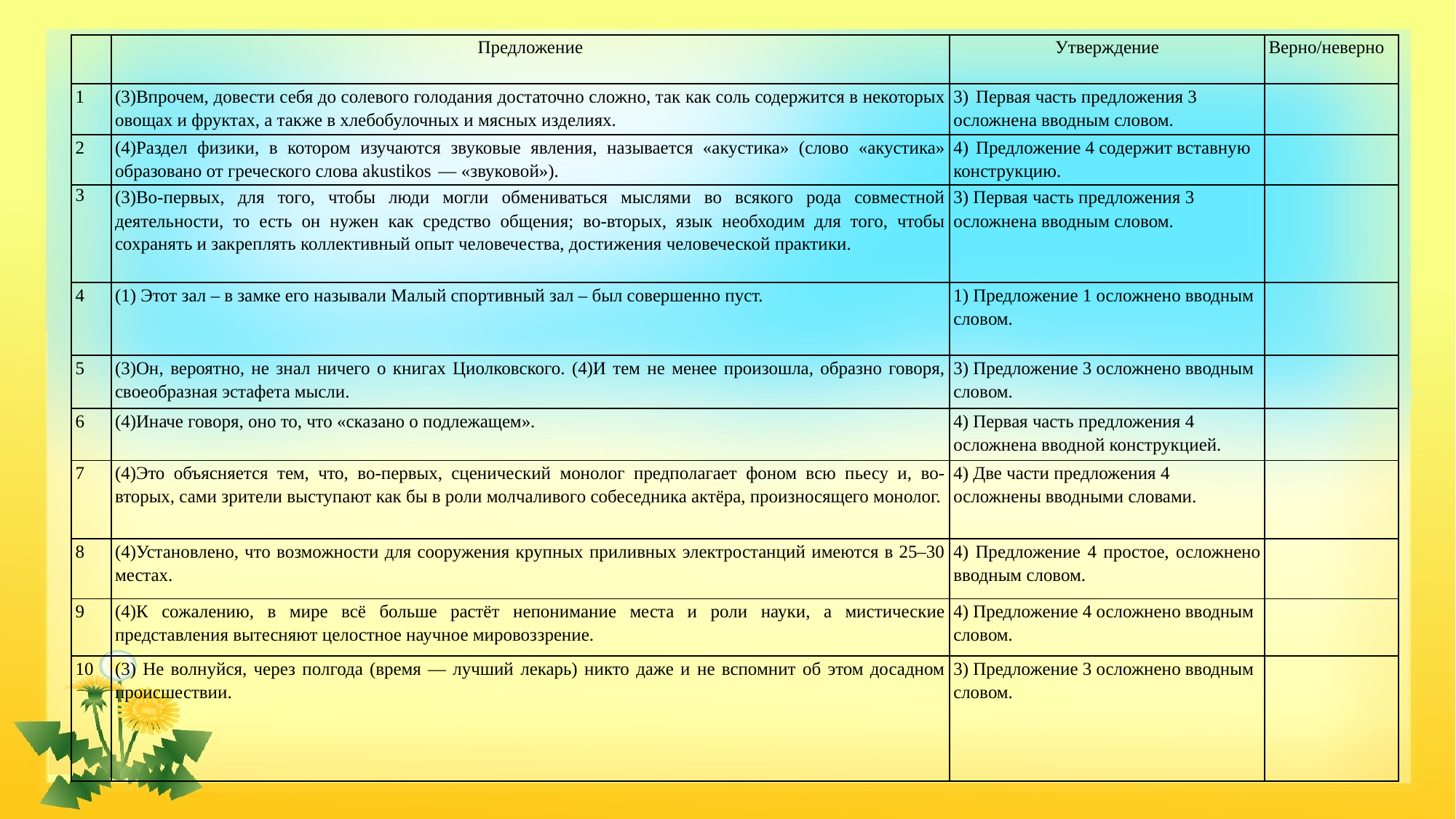

|  | Предложение | Утверждение | Верно/неверно |
| --- | --- | --- | --- |
| 1 | (3)Впрочем, довести себя до солевого голодания достаточно сложно, так как соль содержится в некоторых овощах и фруктах, а также в хлебобулочных и мясных изделиях. | 3)  Первая часть предложения 3 осложнена вводным словом. |  |
| 2 | (4)Раздел физики, в котором изучаются звуковые явления, называется «акустика» (слово «акустика» образовано от греческого слова akustikos  — «звуковой»). | 4)  Предложение 4 содержит вставную конструкцию. |  |
| 3 | (3)Во-первых, для того, чтобы люди могли обмениваться мыслями во всякого рода совместной деятельности, то есть он нужен как средство общения; во-вторых, язык необходим для того, чтобы сохранять и закреплять коллективный опыт человечества, достижения человеческой практики. | 3) Первая часть предложения 3 осложнена вводным словом. |  |
| 4 | (1) Этот зал – в замке его называли Малый спортивный зал – был совершенно пуст. | 1) Предложение 1 осложнено вводным словом. |  |
| 5 | (3)Он, вероятно, не знал ничего о книгах Циолковского. (4)И тем не менее произошла, образно говоря, своеобразная эстафета мысли. | 3) Предложение 3 осложнено вводным словом. |  |
| 6 | (4)Иначе говоря, оно то, что «сказано о подлежащем». | 4) Первая часть предложения 4 осложнена вводной конструкцией. |  |
| 7 | (4)Это объясняется тем, что, во-первых, сценический монолог предполагает фоном всю пьесу и, во-вторых, сами зрители выступают как бы в роли молчаливого собеседника актёра, произносящего монолог. | 4) Две части предложения 4 осложнены вводными словами. |  |
| 8 | (4)Установлено, что возможности для сооружения крупных приливных электростанций имеются в 25–30 местах. | 4) Предложение 4 простое, осложнено вводным словом. |  |
| 9 | (4)К сожалению, в мире всё больше растёт непонимание места и роли науки, а мистические представления вытесняют целостное научное мировоззрение. | 4) Предложение 4 осложнено вводным словом. |  |
| 10 | (3) Не волнуйся, через полгода (время — лучший лекарь) никто даже и не вспомнит об этом досадном происшествии. | 3) Предложение 3 осложнено вводным словом. |  |